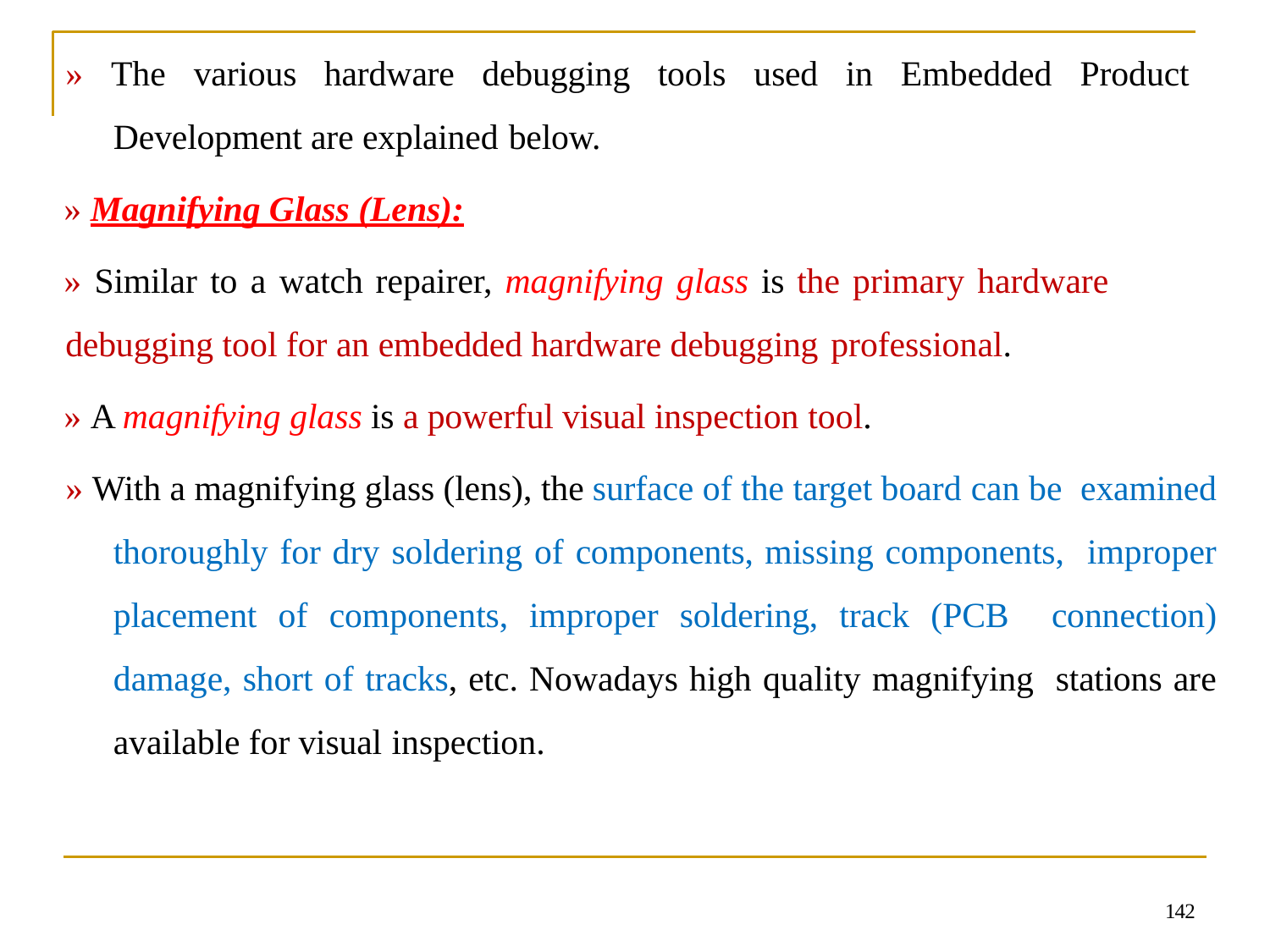

» The various hardware debugging tools used in Embedded Product  Development are explained below.
» Magnifying Glass (Lens):
» Similar to a watch repairer, magnifying glass is the primary hardware
debugging tool for an embedded hardware debugging professional.
» A magnifying glass is a powerful visual inspection tool.
» With a magnifying glass (lens), the surface of the target board can be  examined thoroughly for dry soldering of components, missing components,  improper placement of components, improper soldering, track (PCB  connection) damage, short of tracks, etc. Nowadays high quality magnifying  stations are available for visual inspection.
142